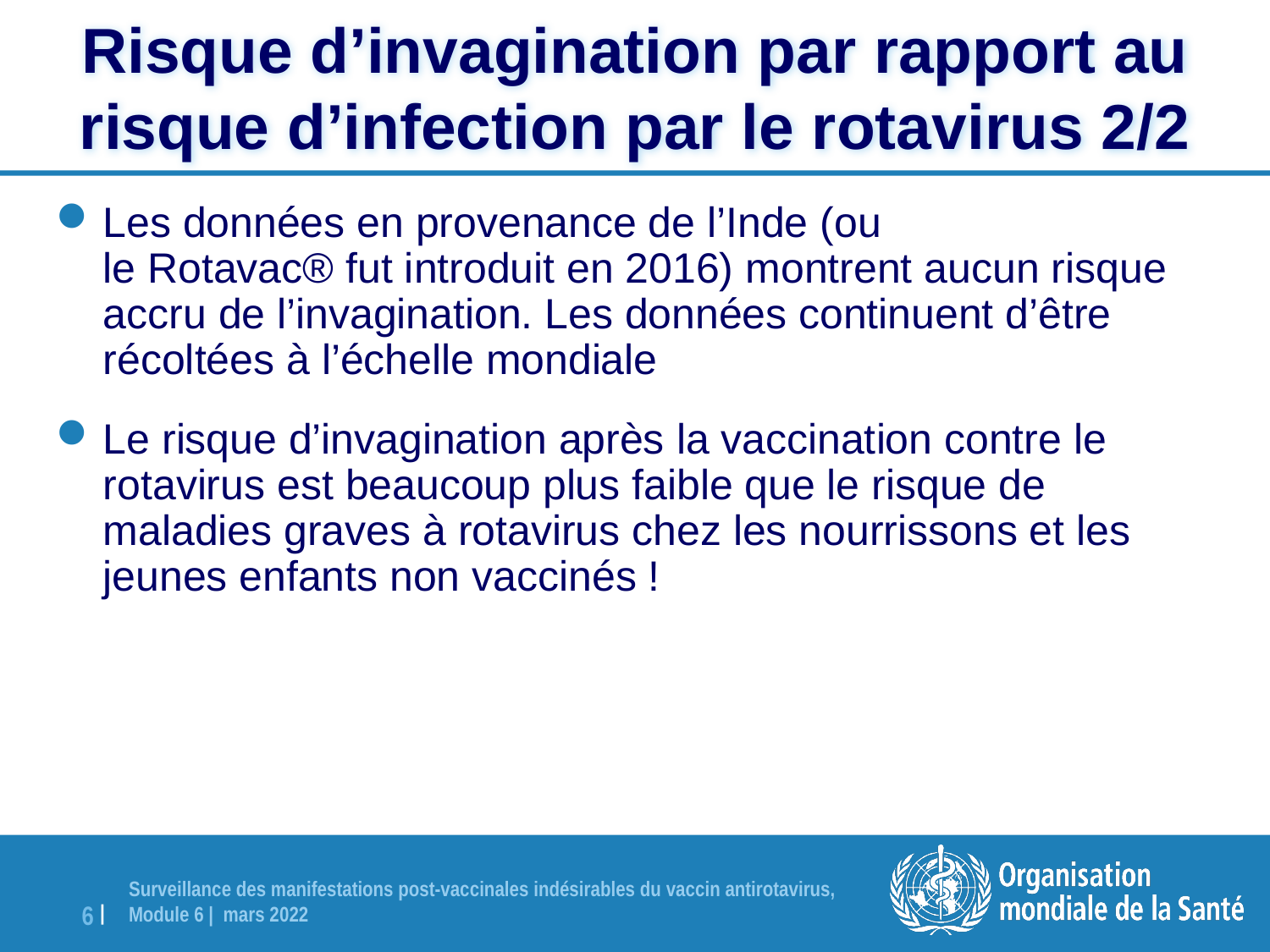

Risque d’invagination par rapport au risque d’infection par le rotavirus 2/2
Les données en provenance de l’Inde (ou le Rotavac® fut introduit en 2016) montrent aucun risque accru de l’invagination. Les données continuent d’être récoltées à l’échelle mondiale
Le risque d’invagination après la vaccination contre le rotavirus est beaucoup plus faible que le risque de maladies graves à rotavirus chez les nourrissons et les jeunes enfants non vaccinés !